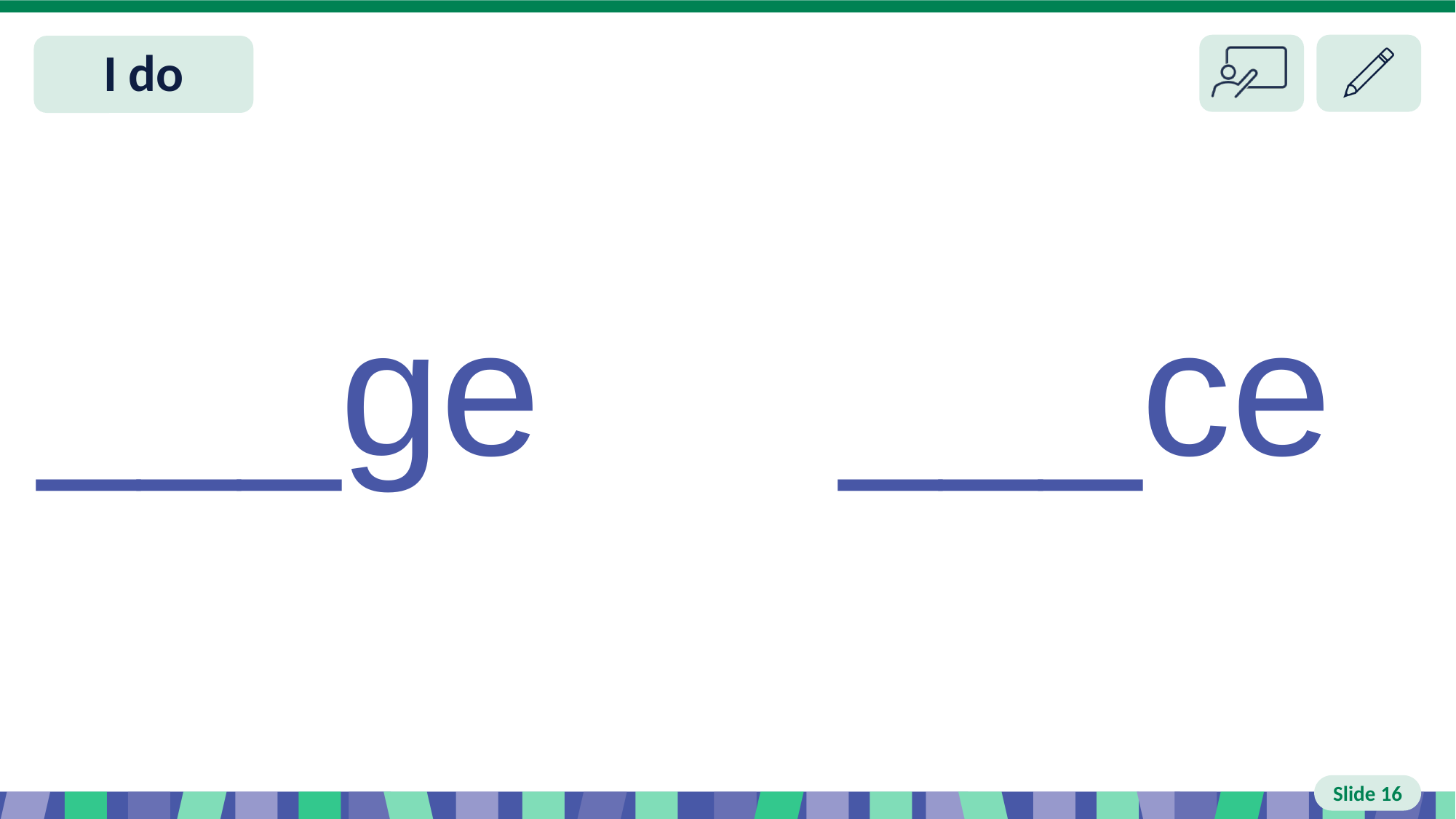

# Slide 16 I do
___ge      ___ce